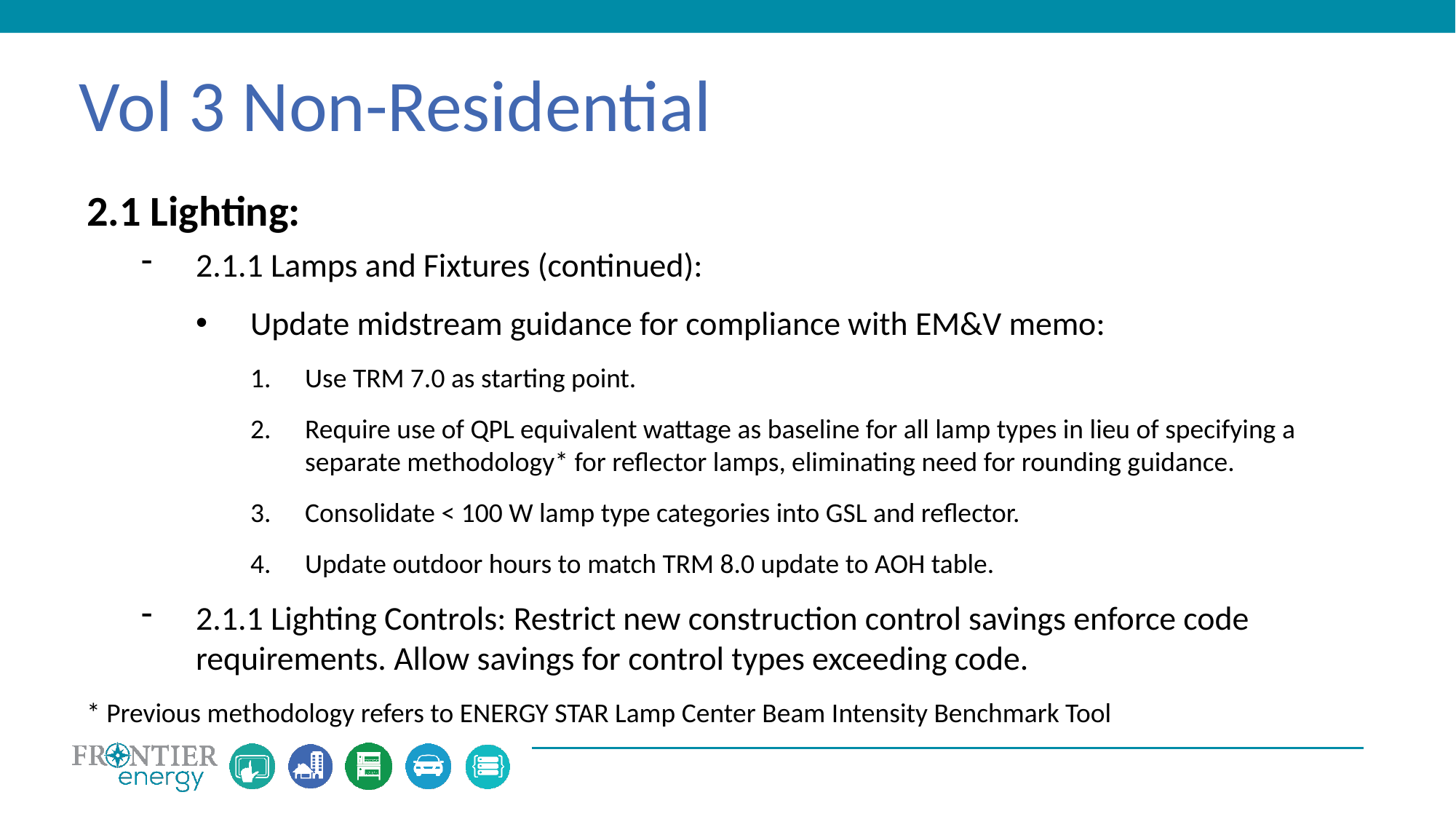

Vol 3 Non-Residential
2.1 Lighting:
2.1.1 Lamps and Fixtures (continued):
Update midstream guidance for compliance with EM&V memo:
Use TRM 7.0 as starting point.
Require use of QPL equivalent wattage as baseline for all lamp types in lieu of specifying a separate methodology* for reflector lamps, eliminating need for rounding guidance.
Consolidate < 100 W lamp type categories into GSL and reflector.
Update outdoor hours to match TRM 8.0 update to AOH table.
2.1.1 Lighting Controls: Restrict new construction control savings enforce code requirements. Allow savings for control types exceeding code.
* Previous methodology refers to ENERGY STAR Lamp Center Beam Intensity Benchmark Tool